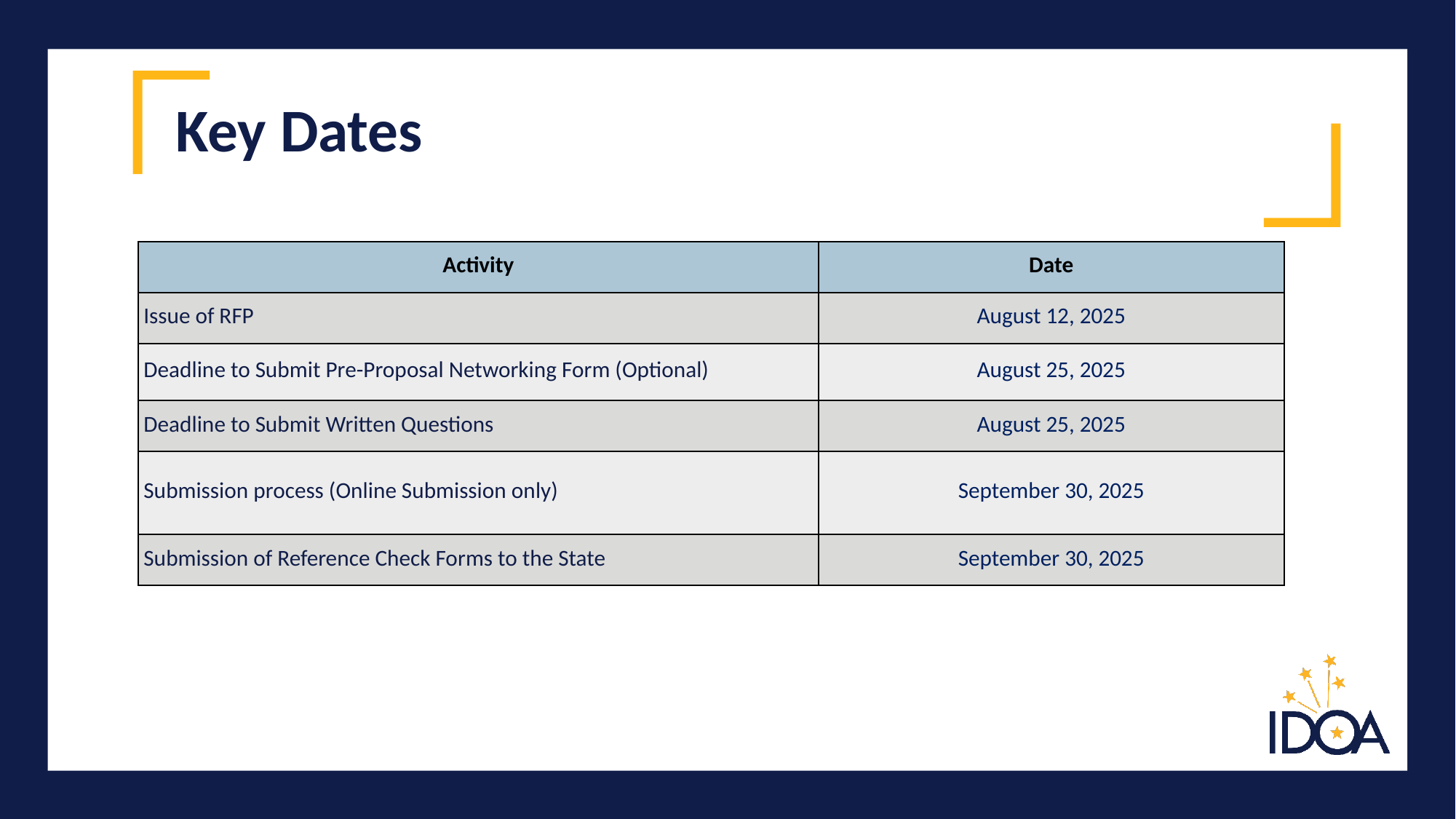

# Key Dates
| Activity | Date |
| --- | --- |
| Issue of RFP | August 12, 2025 |
| Deadline to Submit Pre-Proposal Networking Form (Optional) | August 25, 2025 |
| Deadline to Submit Written Questions | August 25, 2025 |
| Submission process (Online Submission only) | September 30, 2025 |
| Submission of Reference Check Forms to the State | September 30, 2025 |